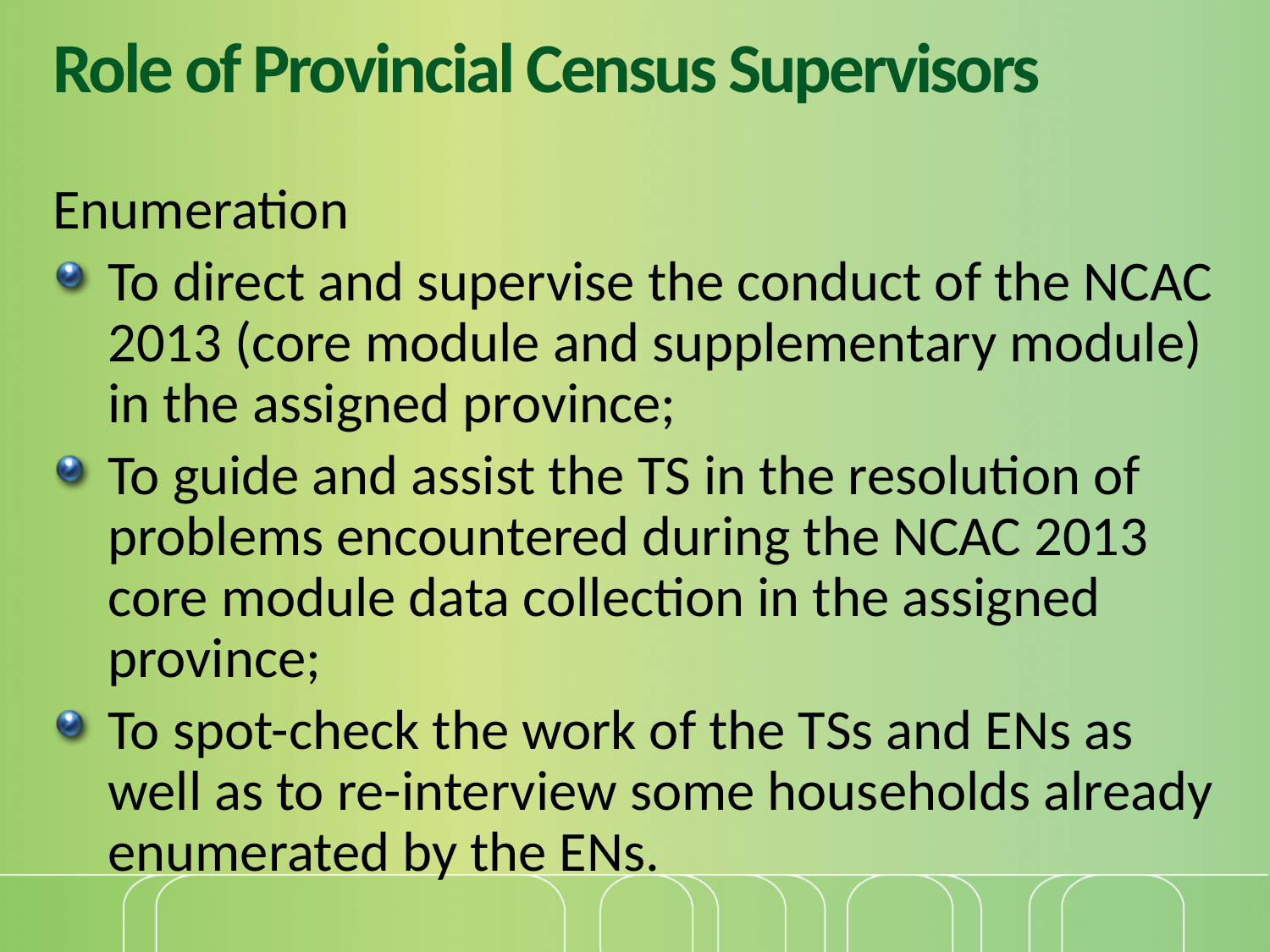

# Role of Provincial Census Supervisors
Enumeration
To direct and supervise the conduct of the NCAC 2013 (core module and supplementary module) in the assigned province;
To guide and assist the TS in the resolution of problems encountered during the NCAC 2013 core module data collection in the assigned province;
To spot-check the work of the TSs and ENs as well as to re-interview some households already enumerated by the ENs.